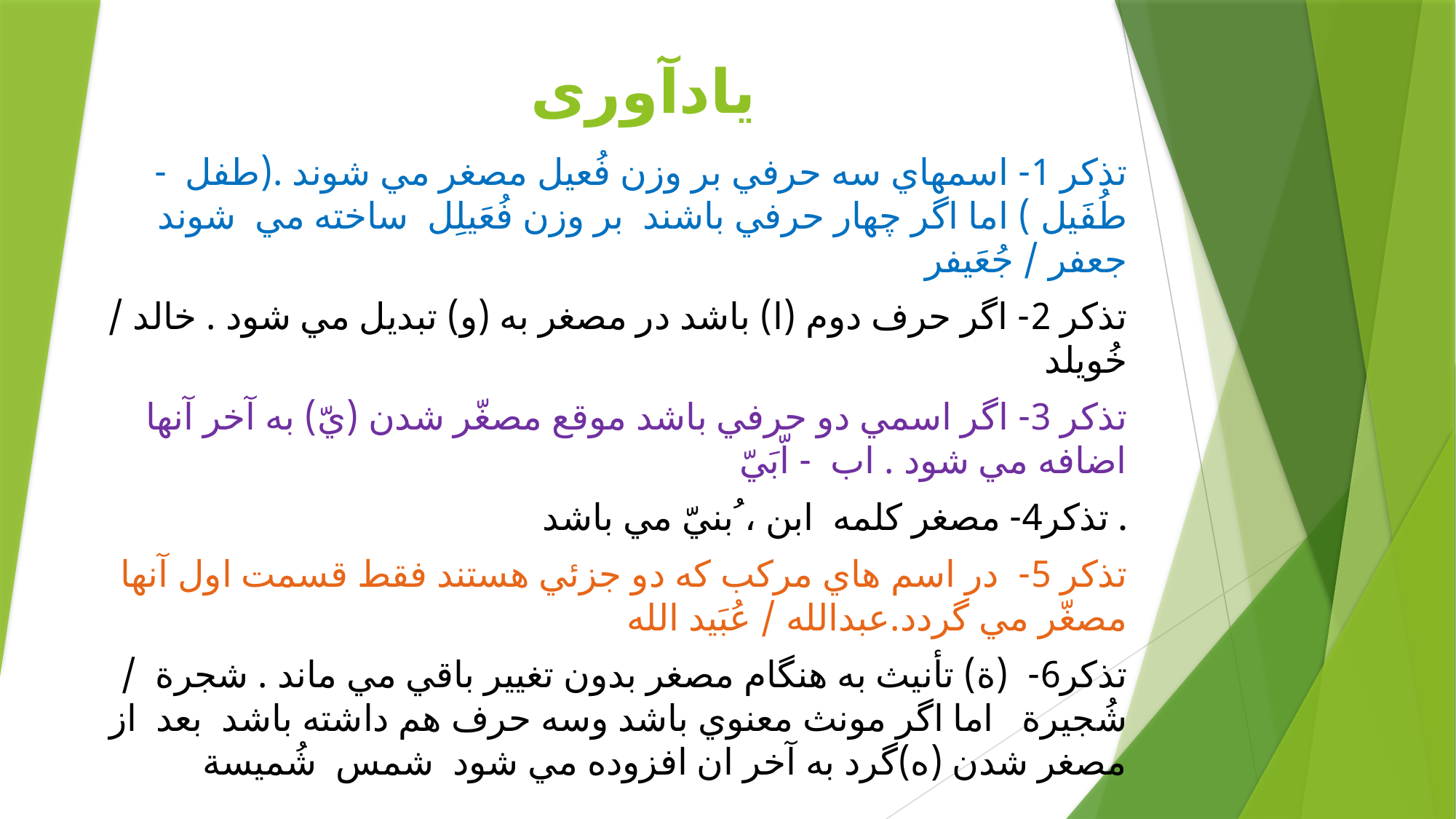

# یادآوری
تذكر 1- اسمهاي سه حرفي بر وزن فُعيل مصغر مي شوند .(طفل  -طُفَيل ) اما اگر چهار حرفي باشند  بر وزن فُعَيلِل  ساخته مي  شوند  جعفر / جُعَيفر
تذكر 2- اگر حرف دوم (ا) باشد در مصغر به (و) تبديل مي شود . خالد / خُويلد
تذكر 3- اگر اسمي دو حرفي باشد موقع مصغّر شدن (يّ) به آخر آنها اضافه مي شود . اب  - اّبَيّ
تذكر4- مصغر كلمه  ابن ، ُبنيّ مي باشد .
تذكر 5-  در اسم هاي مركب كه دو جزئي هستند فقط قسمت اول آنها مصغّر مي گردد.عبدالله / عُبَيد الله
تذكر6-  (ة) تأنيث به هنگام مصغر بدون تغيير باقي مي ماند . شجرة  / شُجيرة   اما اگر مونث معنوي باشد وسه حرف هم داشته باشد  بعد  از مصغر شدن (ه)گرد به آخر ان افزوده مي شود  شمس  شُميسة